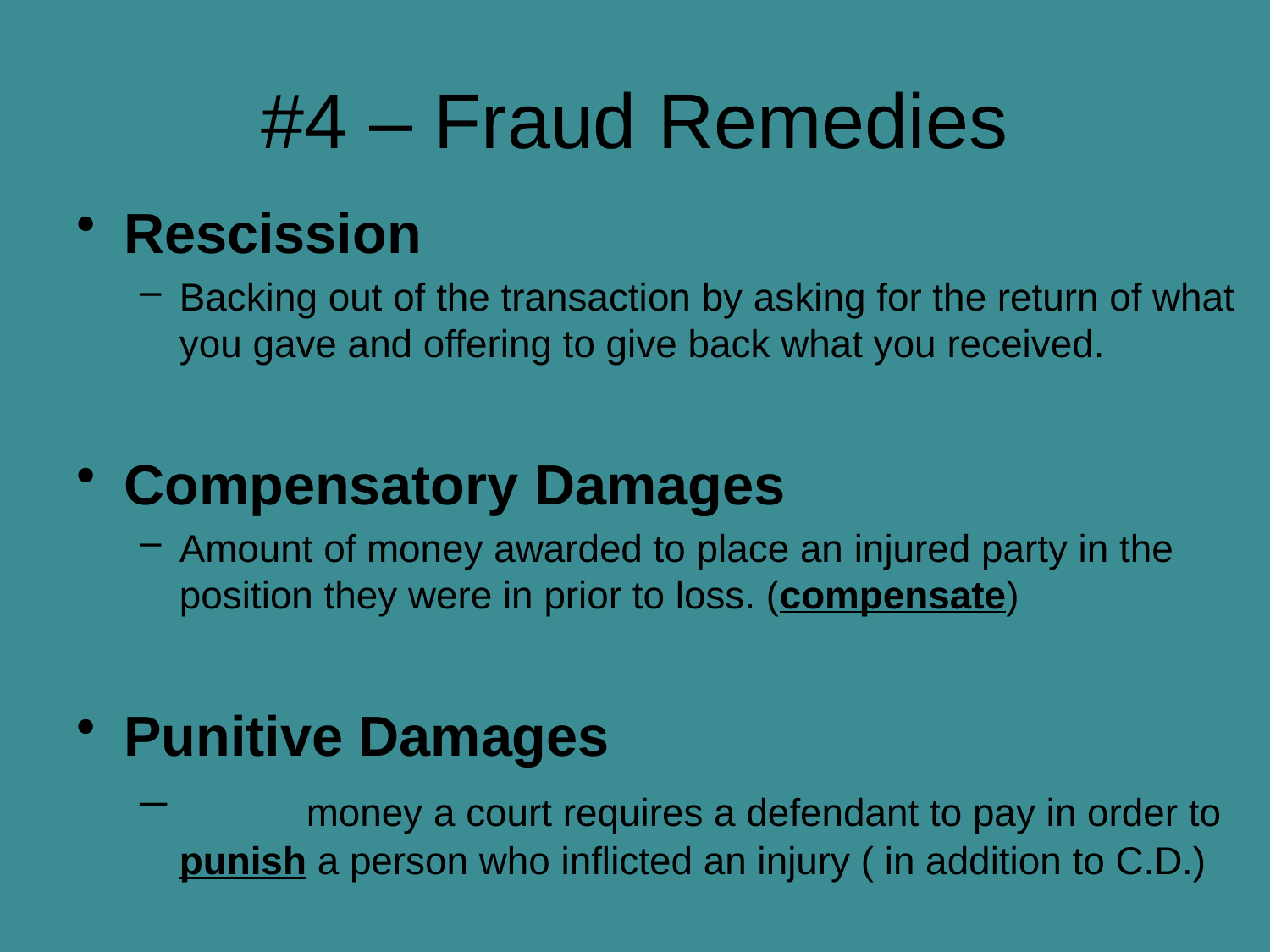

# #4 – Fraud Remedies
Rescission
Backing out of the transaction by asking for the return of what you gave and offering to give back what you received.

Compensatory Damages
Amount of money awarded to place an injured party in the position they were in prior to loss. (compensate)

Punitive Damages
	money a court requires a defendant to pay in order to punish a person who inflicted an injury ( in addition to C.D.)